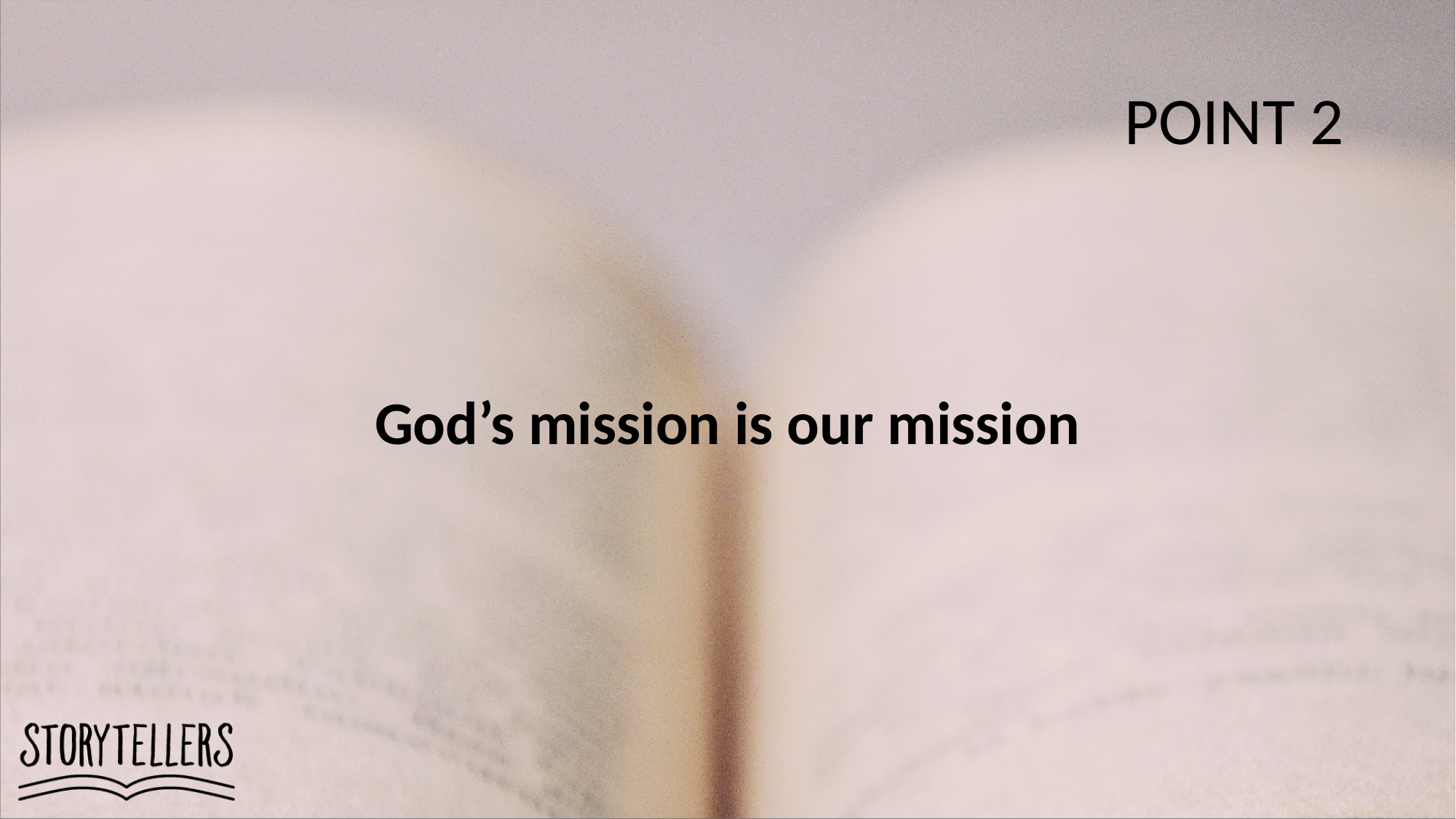

# POINT 2

God’s mission is our mission